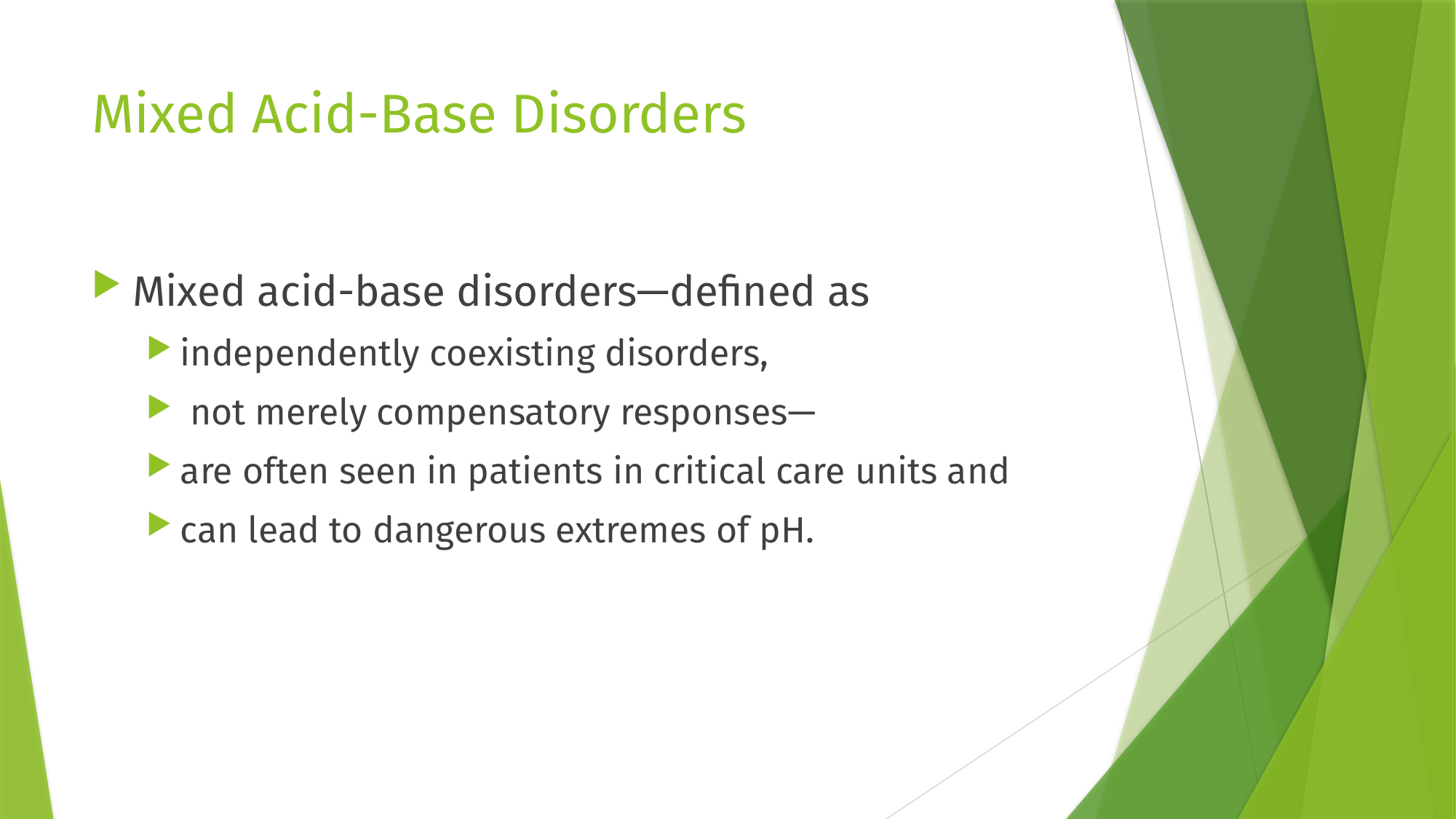

# Mixed Acid-Base Disorders
Mixed acid-base disorders—defined as
independently coexisting disorders,
 not merely compensatory responses—
are often seen in patients in critical care units and
can lead to dangerous extremes of pH.